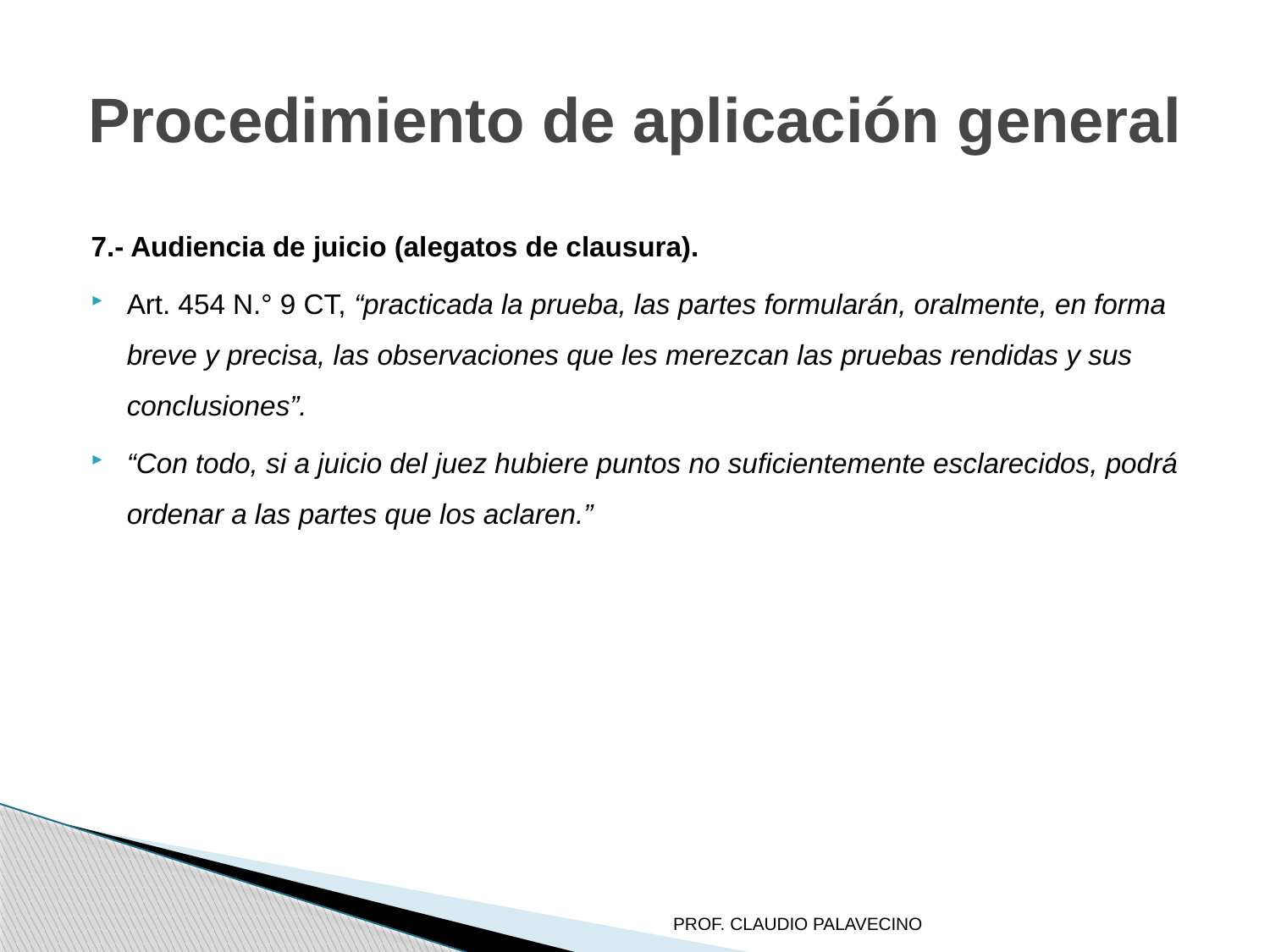

# Procedimiento de aplicación general
7.- Audiencia de juicio (alegatos de clausura).
Art. 454 N.° 9 CT, “practicada la prueba, las partes formularán, oralmente, en forma breve y precisa, las observaciones que les merezcan las pruebas rendidas y sus conclusiones”.
“Con todo, si a juicio del juez hubiere puntos no suficientemente esclarecidos, podrá ordenar a las partes que los aclaren.”

PROF. CLAUDIO PALAVECINO